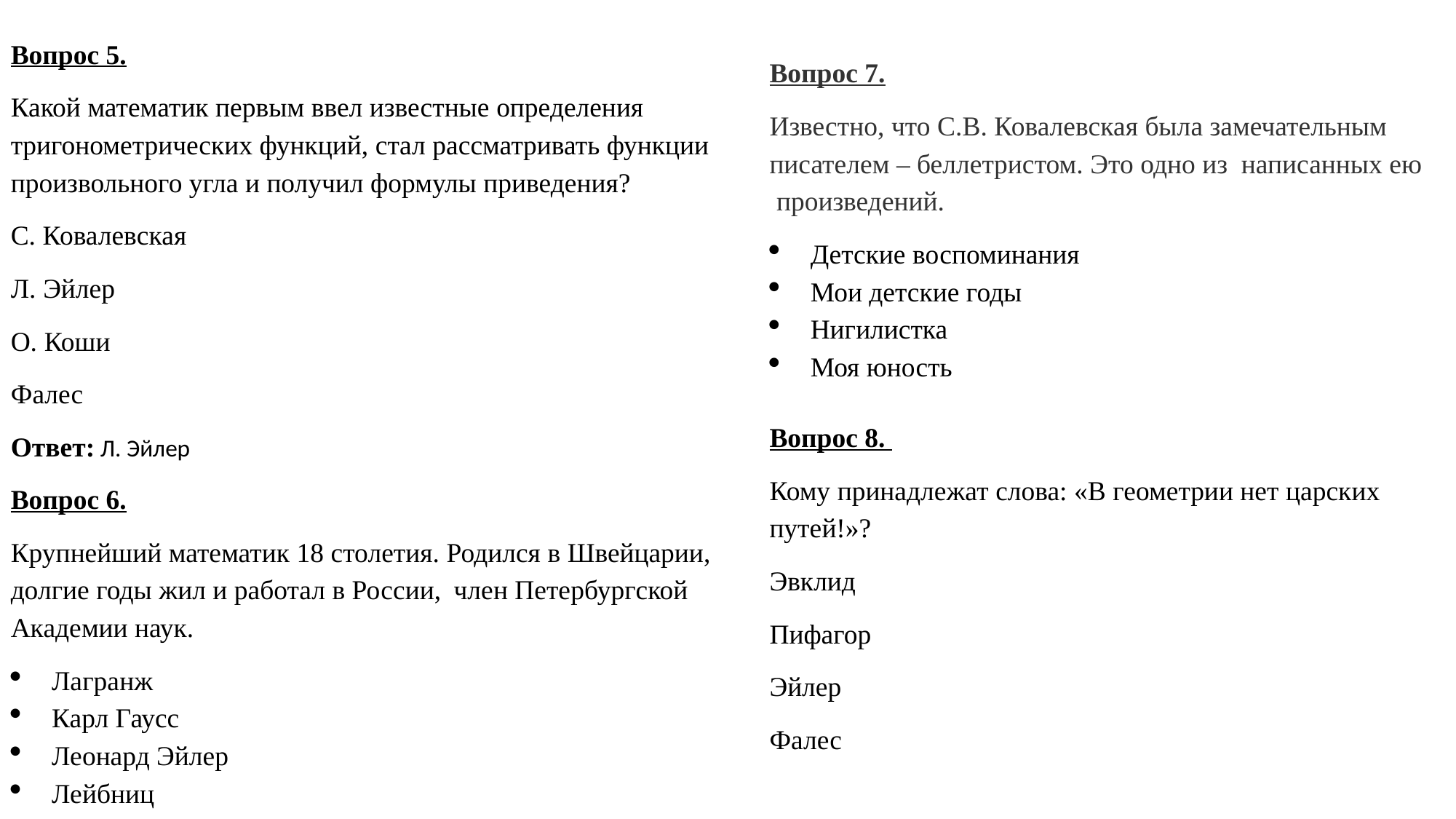

Вопрос 5.
Какой математик первым ввел известные определения тригонометрических функций, стал рассматривать функции произвольного угла и получил формулы приведения?
С. Ковалевская
Л. Эйлер
О. Коши
Фалес
Ответ: Л. Эйлер
Вопрос 6.
Крупнейший математик 18 столетия. Родился в Швейцарии, долгие годы жил и работал в России,  член Петербургской Академии наук.
Лагранж
Карл Гаусс
Леонард Эйлер
Лейбниц
Вопрос 7.
Известно, что С.В. Ковалевская была замечательным писателем – беллетристом. Это одно из  написанных ею  произведений.
Детские воспоминания
Мои детские годы
Нигилистка
Моя юность
Вопрос 8.
Кому принадлежат слова: «В геометрии нет царских путей!»?
Эвклид
Пифагор
Эйлер
Фалес